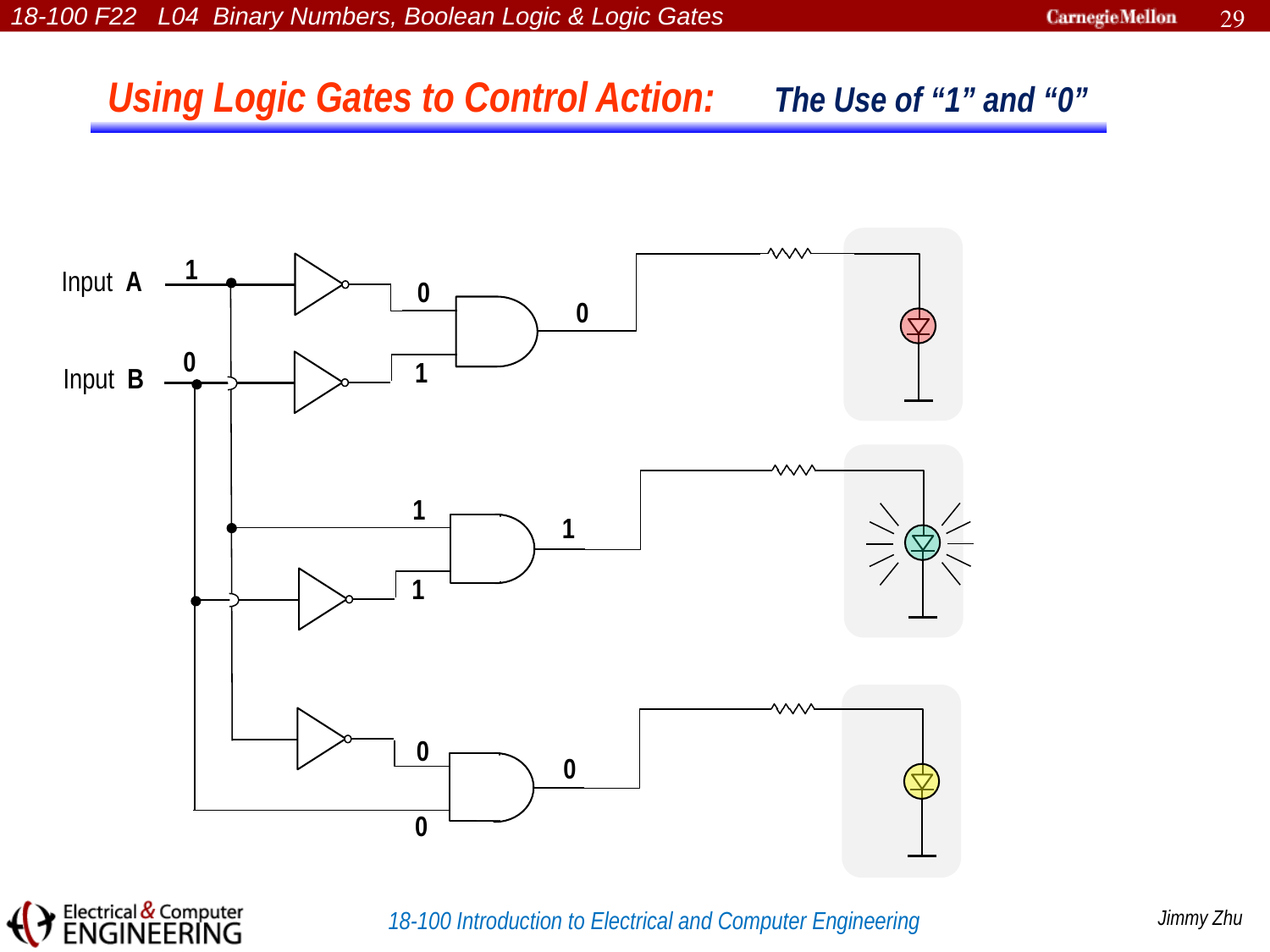

29
Using Logic Gates to Control Action:      The Use of “1” and “0”

 1

Input  A
 0

 0

 0
 1

Input  B

 1
 1

 1

 0

 0

 0